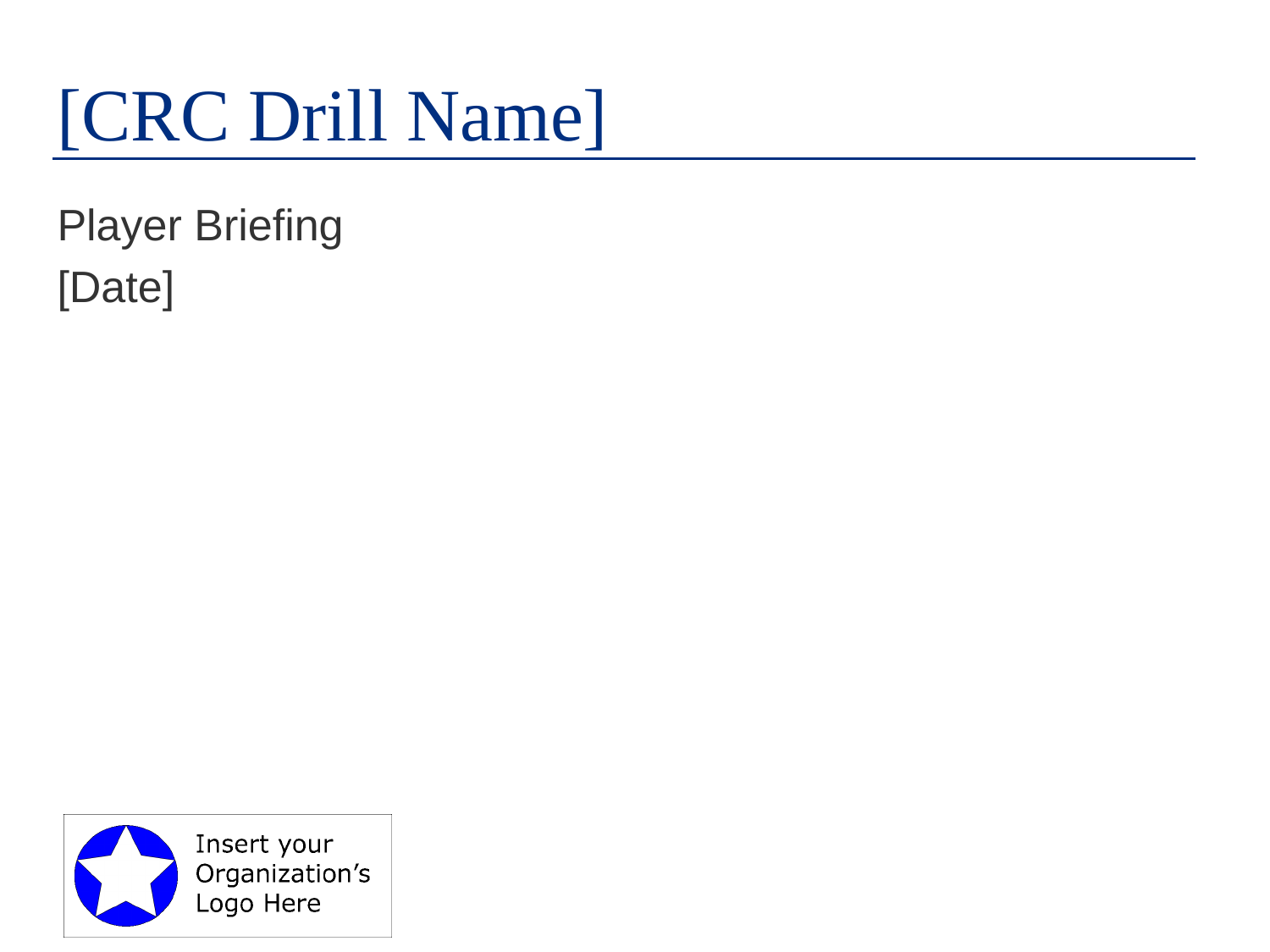

# [CRC Drill Name]
Player Briefing
[Date]